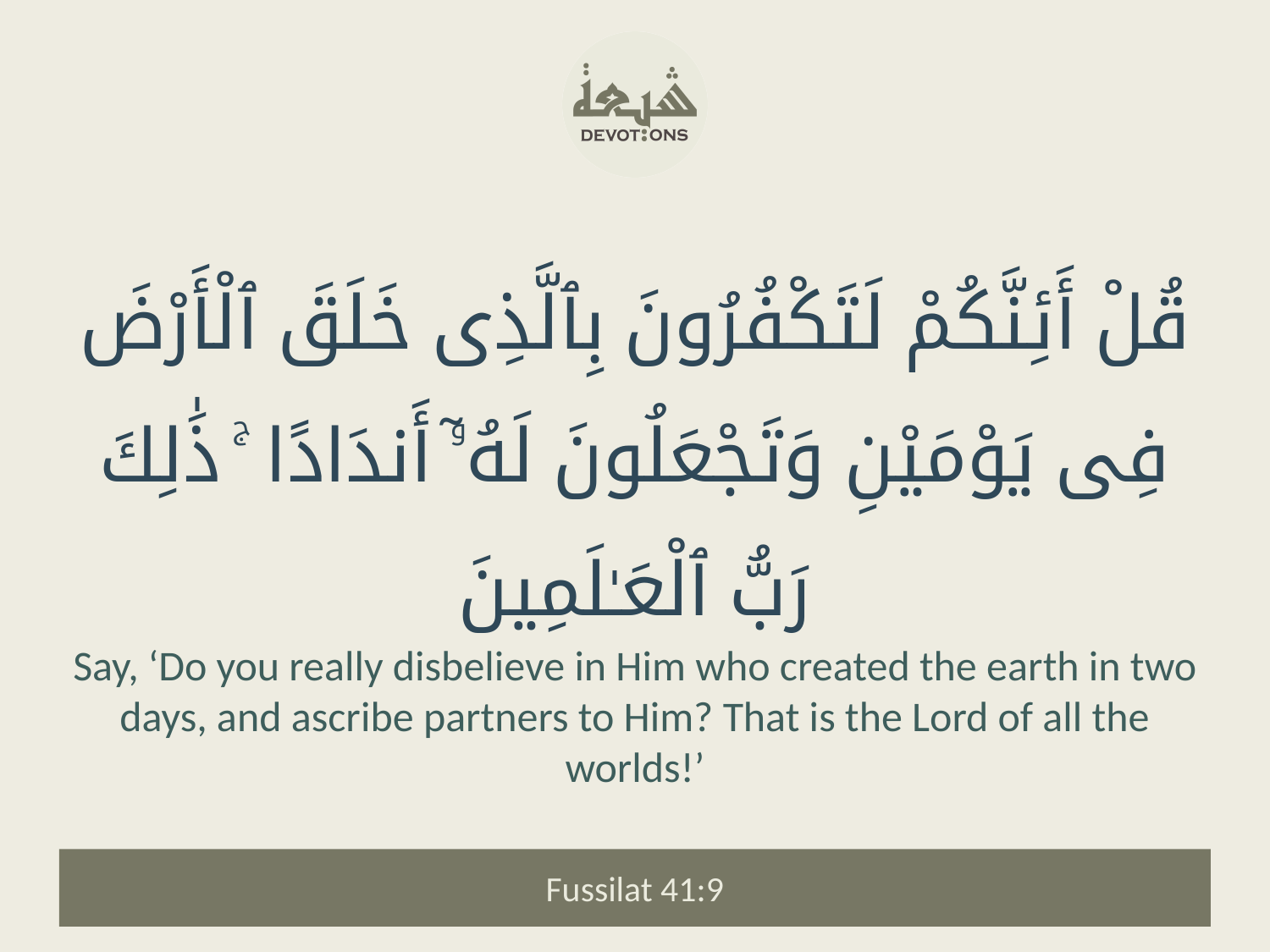

قُلْ أَئِنَّكُمْ لَتَكْفُرُونَ بِٱلَّذِى خَلَقَ ٱلْأَرْضَ فِى يَوْمَيْنِ وَتَجْعَلُونَ لَهُۥٓ أَندَادًا ۚ ذَٰلِكَ رَبُّ ٱلْعَـٰلَمِينَ
Say, ‘Do you really disbelieve in Him who created the earth in two days, and ascribe partners to Him? That is the Lord of all the worlds!’
Fussilat 41:9